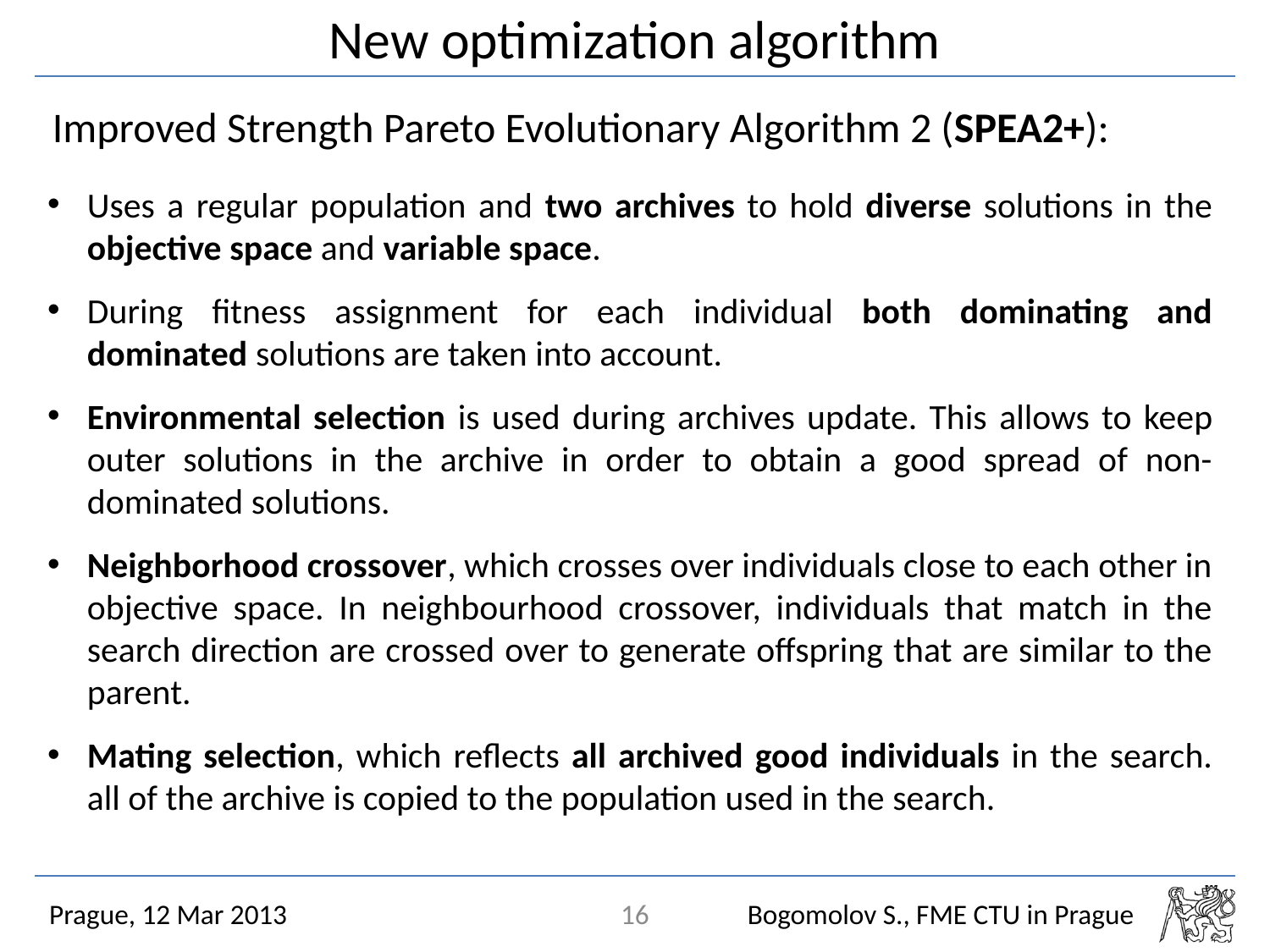

# New optimization algorithm
Improved Strength Pareto Evolutionary Algorithm 2 (SPEA2+):
Uses a regular population and two archives to hold diverse solutions in the objective space and variable space.
During fitness assignment for each individual both dominating and dominated solutions are taken into account.
Environmental selection is used during archives update. This allows to keep outer solutions in the archive in order to obtain a good spread of non-dominated solutions.
Neighborhood crossover, which crosses over individuals close to each other in objective space. In neighbourhood crossover, individuals that match in the search direction are crossed over to generate offspring that are similar to the parent.
Mating selection, which reflects all archived good individuals in the search. all of the archive is copied to the population used in the search.
16